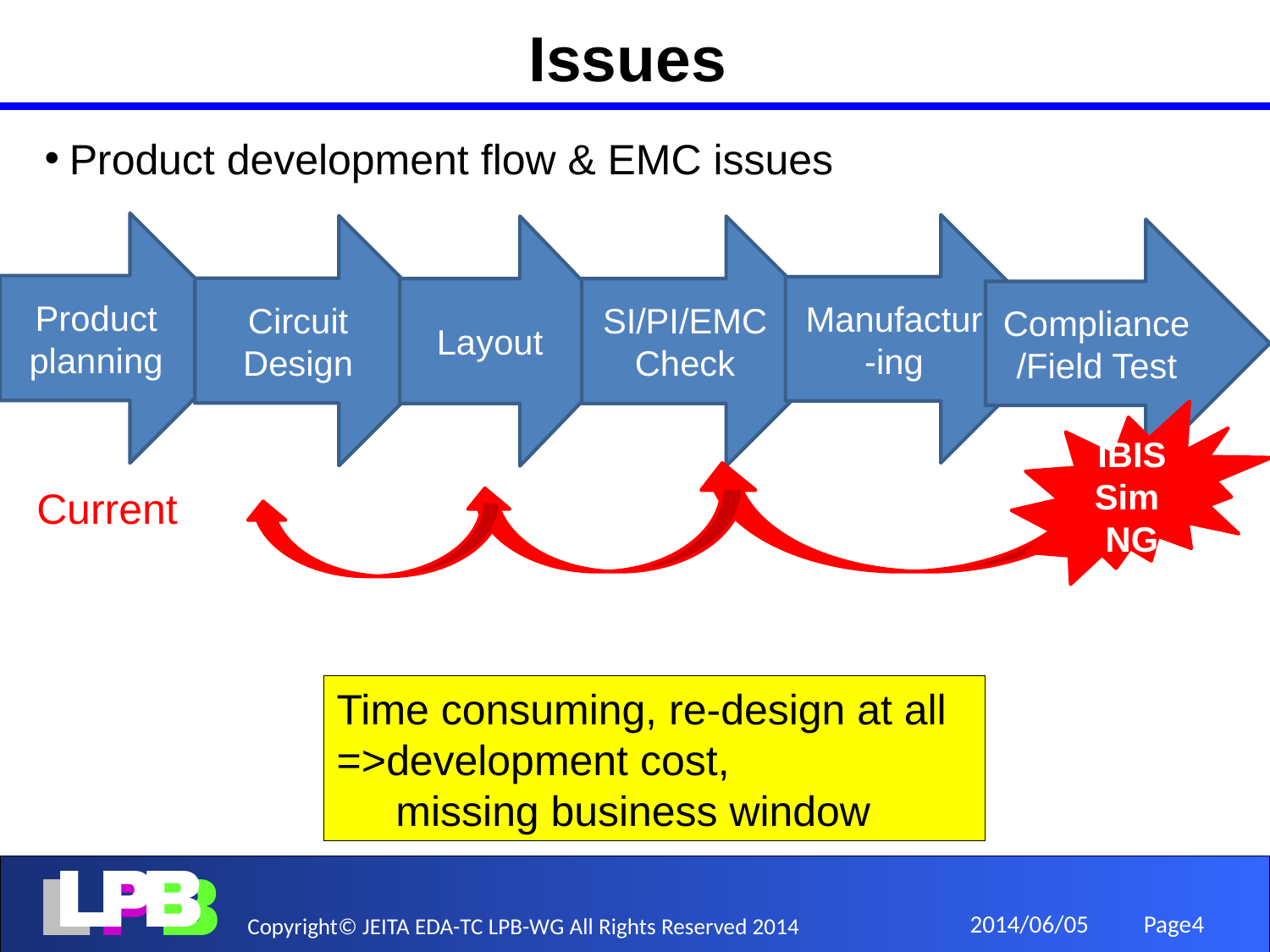

# Issues
Product development flow & EMC issues
Product planning
Manufactur
-ing
Circuit Design
Layout
SI/PI/EMC Check
Compliance /Field Test

IBIS Sim
NG

Current
Time consuming, re-design at all
=>development cost,
     missing business window